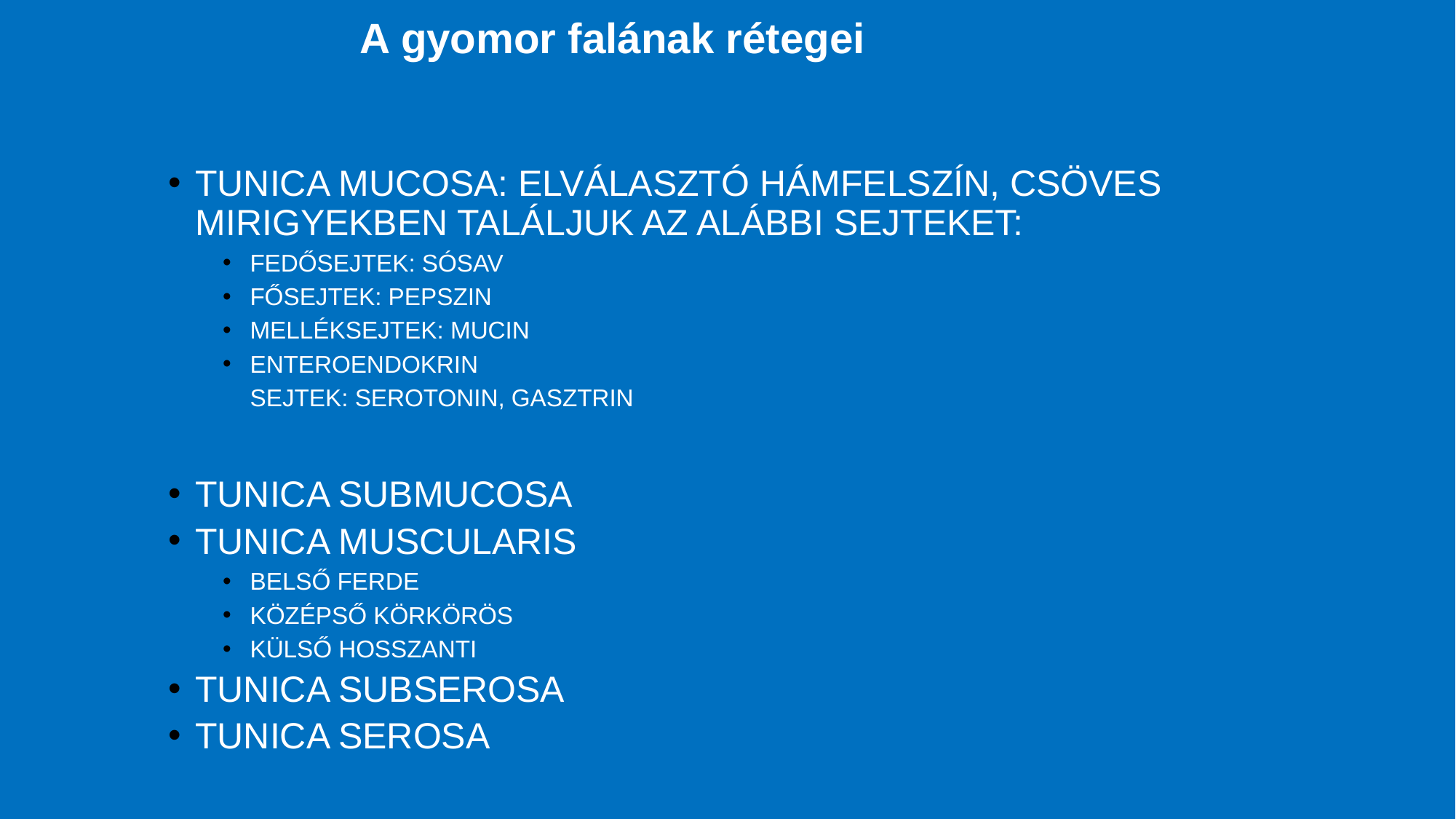

A gyomor falának rétegei
tunica mucosa: elválasztó hámfelszín, csöves mirigyekben találjuk az alábbi sejteket:
Fedősejtek: sósav
Fősejtek: pepszin
Melléksejtek: mucin
enteroendokrin
	sejtek: serotonin, gasztrin

tunica submucosa
tunica muscularis
belső ferde
középső körkörös
külső hosszanti
tunica subserosa
tunica serosa